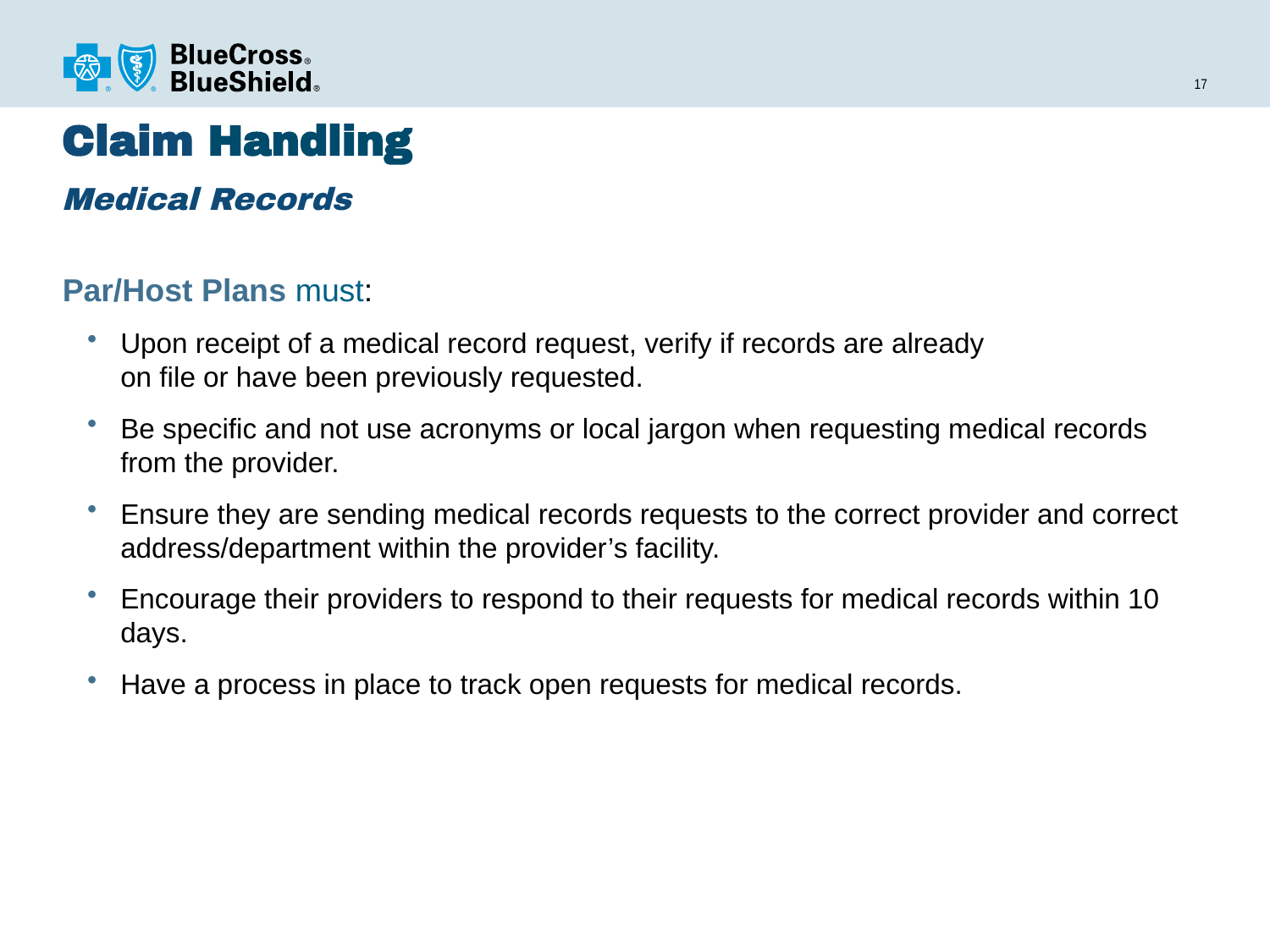

# Claim Handling Medical Records
Par/Host Plans must:
Upon receipt of a medical record request, verify if records are already
on file or have been previously requested.
Be specific and not use acronyms or local jargon when requesting medical records from the provider.
Ensure they are sending medical records requests to the correct provider and correct address/department within the provider’s facility.
Encourage their providers to respond to their requests for medical records within 10 days.
Have a process in place to track open requests for medical records.